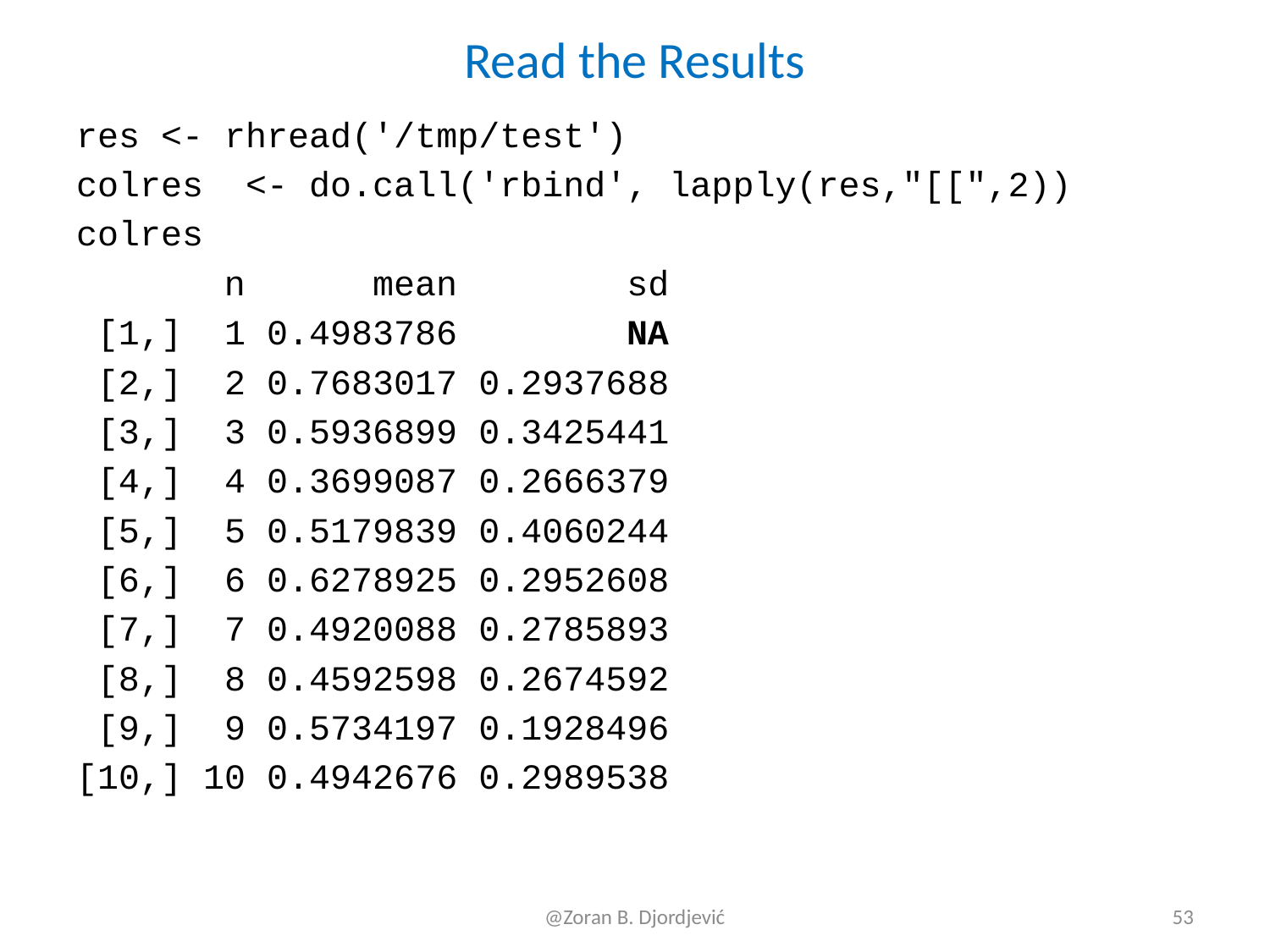

# Read the Results
res <- rhread('/tmp/test')
colres  <- do.call('rbind', lapply(res,"[[",2))
colres
       n      mean        sd
 [1,]  1 0.4983786        NA
 [2,]  2 0.7683017 0.2937688
 [3,]  3 0.5936899 0.3425441
 [4,]  4 0.3699087 0.2666379
 [5,]  5 0.5179839 0.4060244
 [6,]  6 0.6278925 0.2952608
 [7,]  7 0.4920088 0.2785893
 [8,]  8 0.4592598 0.2674592
 [9,]  9 0.5734197 0.1928496
[10,] 10 0.4942676 0.2989538
@Zoran B. Djordjević
53